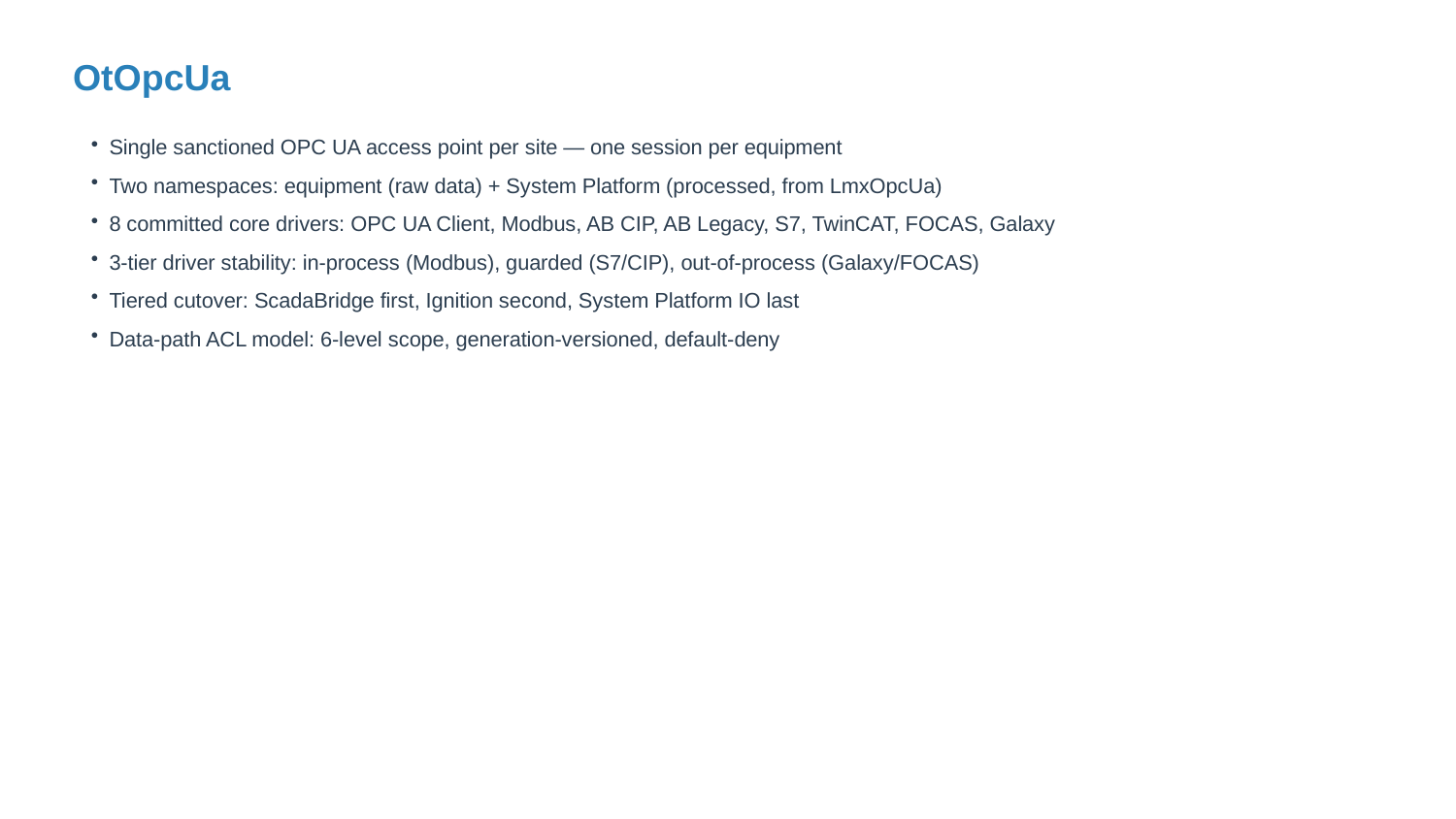

OtOpcUa
Single sanctioned OPC UA access point per site — one session per equipment
Two namespaces: equipment (raw data) + System Platform (processed, from LmxOpcUa)
8 committed core drivers: OPC UA Client, Modbus, AB CIP, AB Legacy, S7, TwinCAT, FOCAS, Galaxy
3-tier driver stability: in-process (Modbus), guarded (S7/CIP), out-of-process (Galaxy/FOCAS)
Tiered cutover: ScadaBridge first, Ignition second, System Platform IO last
Data-path ACL model: 6-level scope, generation-versioned, default-deny